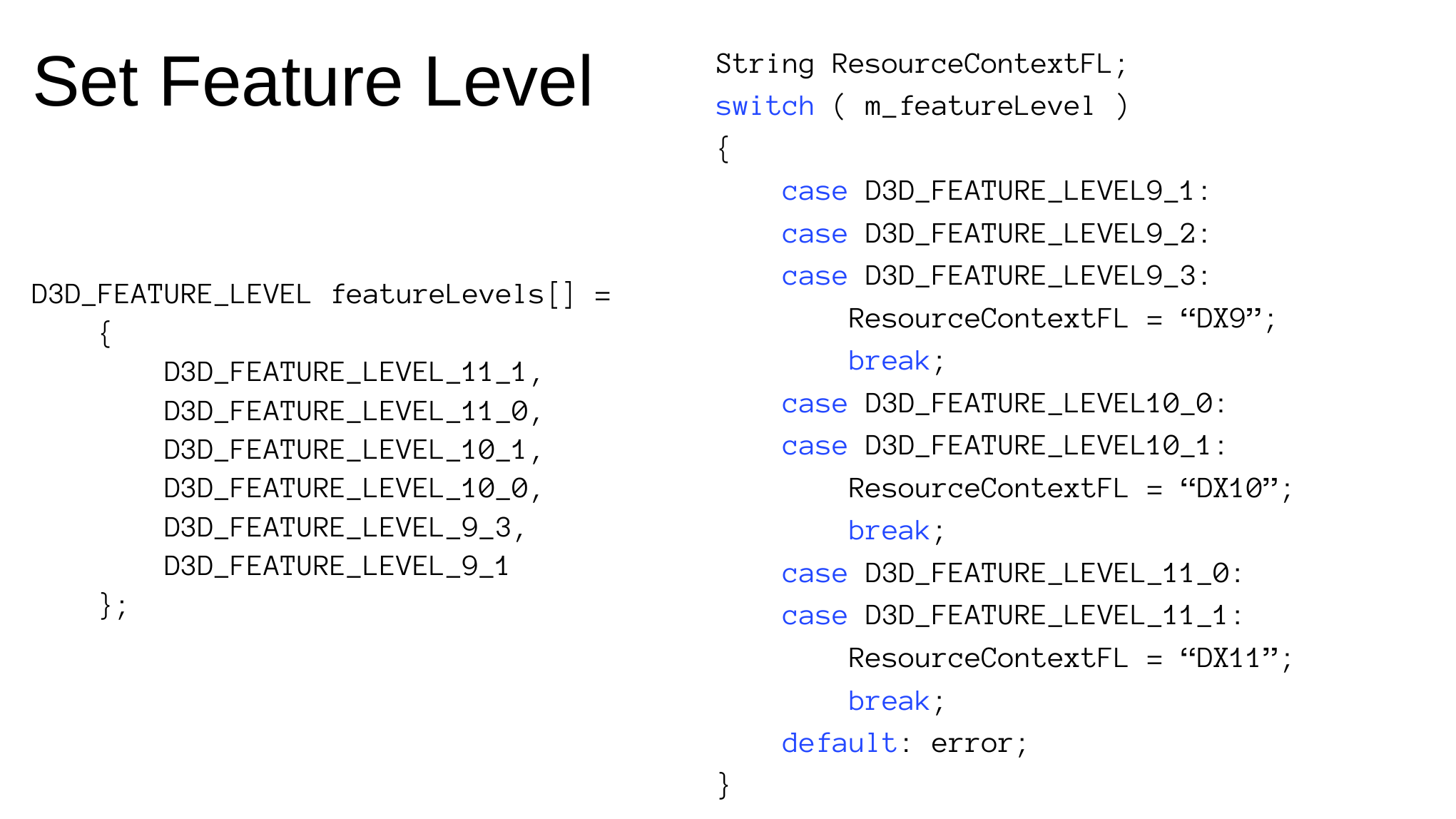

String ResourceContextFL;
switch ( m_featureLevel )
{
    case D3D_FEATURE_LEVEL9_1:
    case D3D_FEATURE_LEVEL9_2:
    case D3D_FEATURE_LEVEL9_3:
        ResourceContextFL = “DX9”;
        break;
    case D3D_FEATURE_LEVEL10_0:
    case D3D_FEATURE_LEVEL10_1:
        ResourceContextFL = “DX10”;
        break;
    case D3D_FEATURE_LEVEL_11_0:
    case D3D_FEATURE_LEVEL_11_1:
        ResourceContextFL = “DX11”;
        break;
    default: error;
}

# Set Feature Level
D3D_FEATURE_LEVEL featureLevels[] =
    {
        D3D_FEATURE_LEVEL_11_1,
        D3D_FEATURE_LEVEL_11_0,
        D3D_FEATURE_LEVEL_10_1,
        D3D_FEATURE_LEVEL_10_0,
        D3D_FEATURE_LEVEL_9_3,
        D3D_FEATURE_LEVEL_9_1
    };